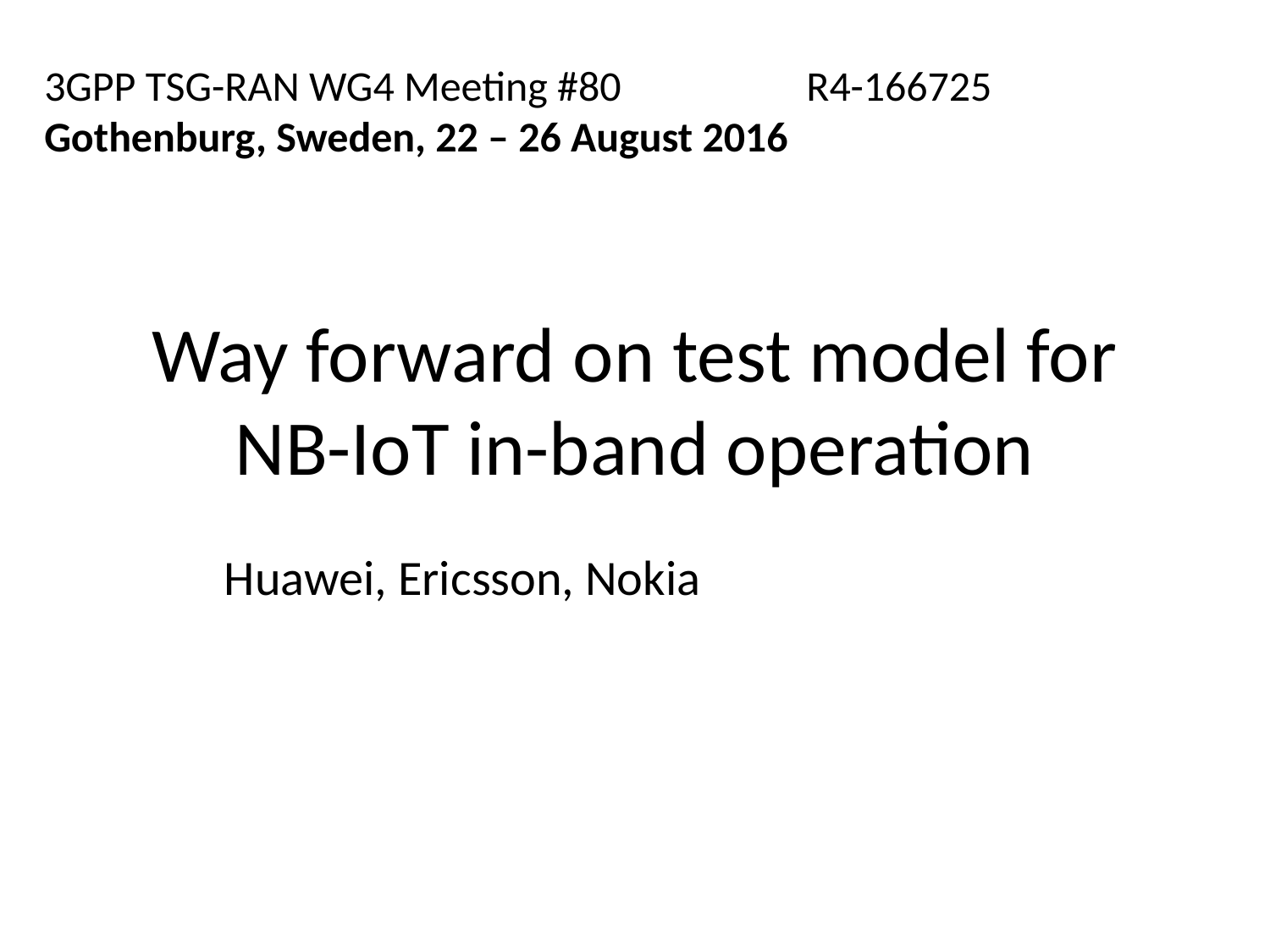

3GPP TSG-RAN WG4 Meeting #80		R4-166725
Gothenburg, Sweden, 22 – 26 August 2016
# Way forward on test model for NB-IoT in-band operation
	Huawei, Ericsson, Nokia